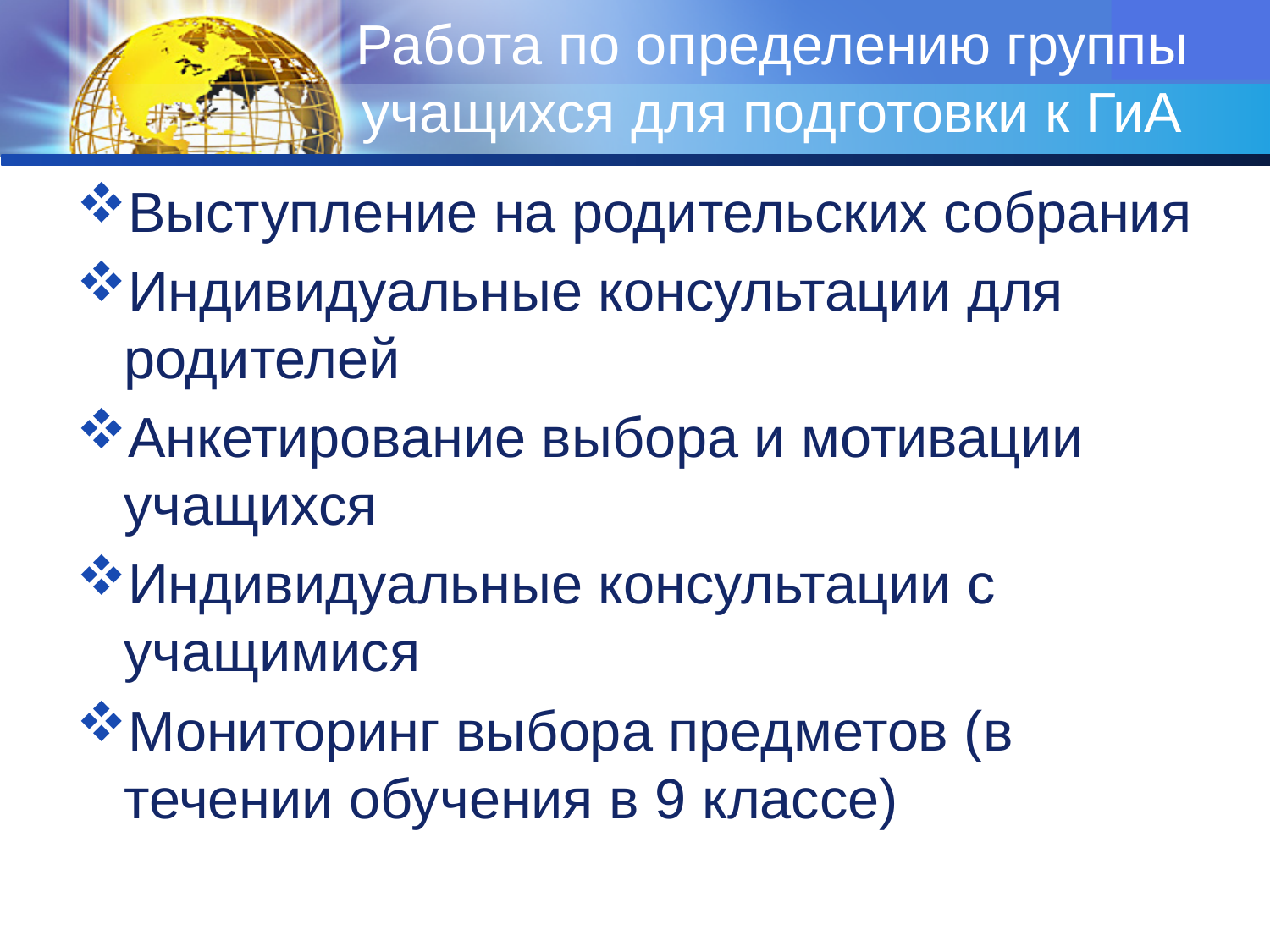

# Работа по определению группы учащихся для подготовки к ГиА

Выступление на родительских собрания
Индивидуальные консультации для родителей
Анкетирование выбора и мотивации учащихся
Индивидуальные консультации с учащимися
Мониторинг выбора предметов (в течении обучения в 9 классе)